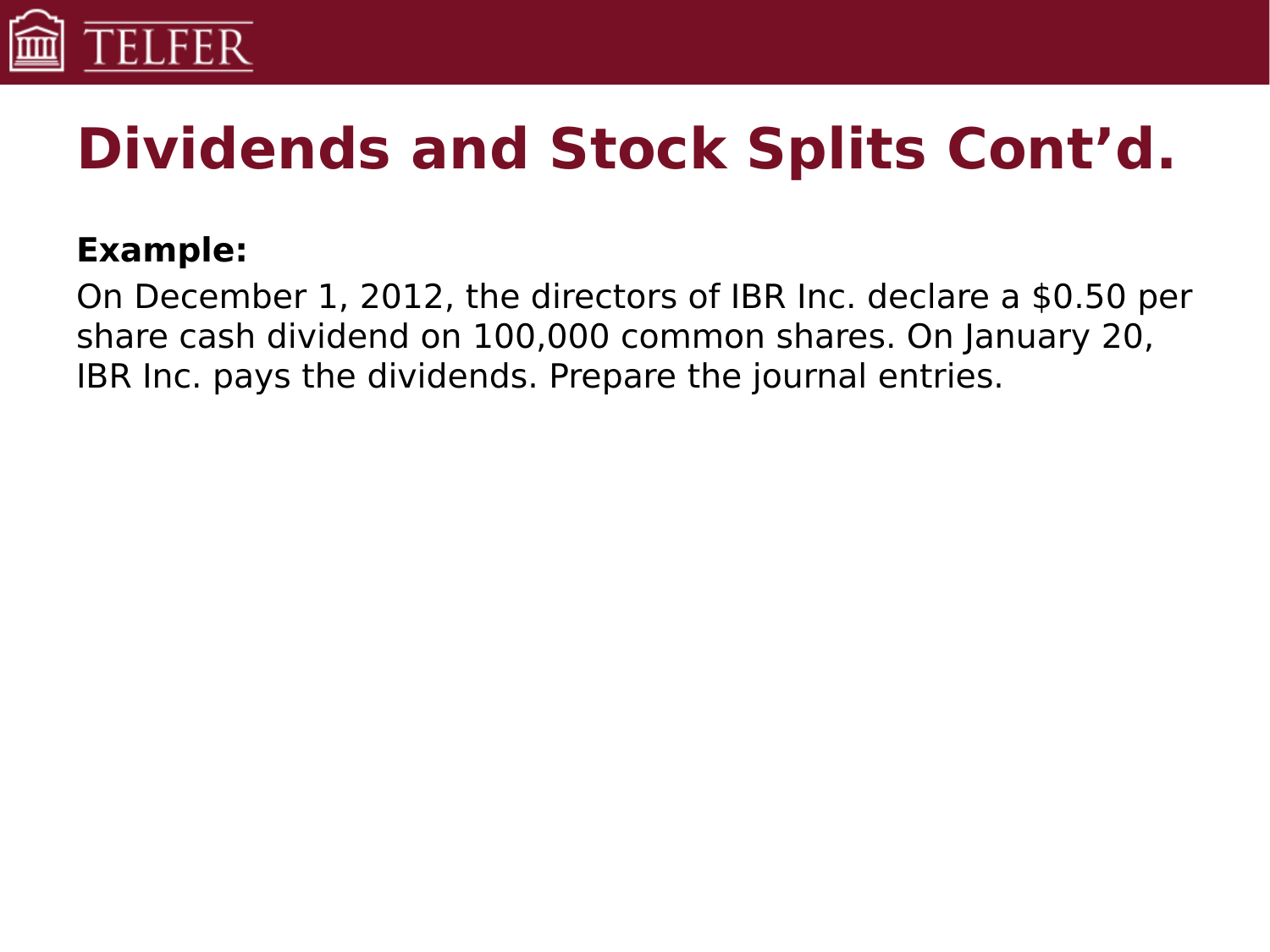

# Dividends and Stock Splits Cont’d.
Example:
On December 1, 2012, the directors of IBR Inc. declare a $0.50 per share cash dividend on 100,000 common shares. On January 20, IBR Inc. pays the dividends. Prepare the journal entries.